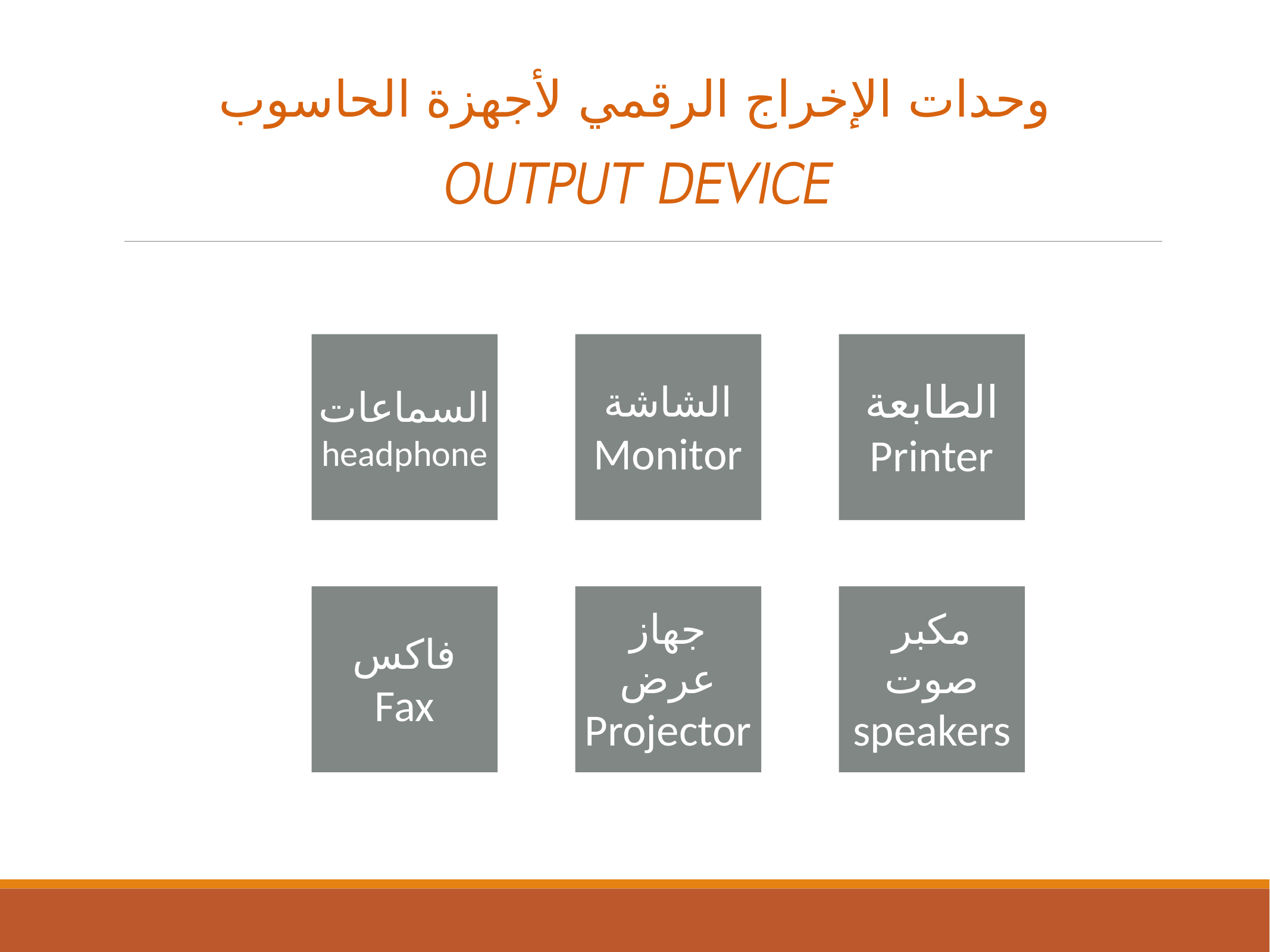

وحدات الإخراج الرقمي لأجهزة الحاسوب
Output device
السماعات
headphone
الشاشة
Monitor
الطابعة
Printer
فاكس
Fax
جهاز عرض
Projector
مكبر صوت
speakers